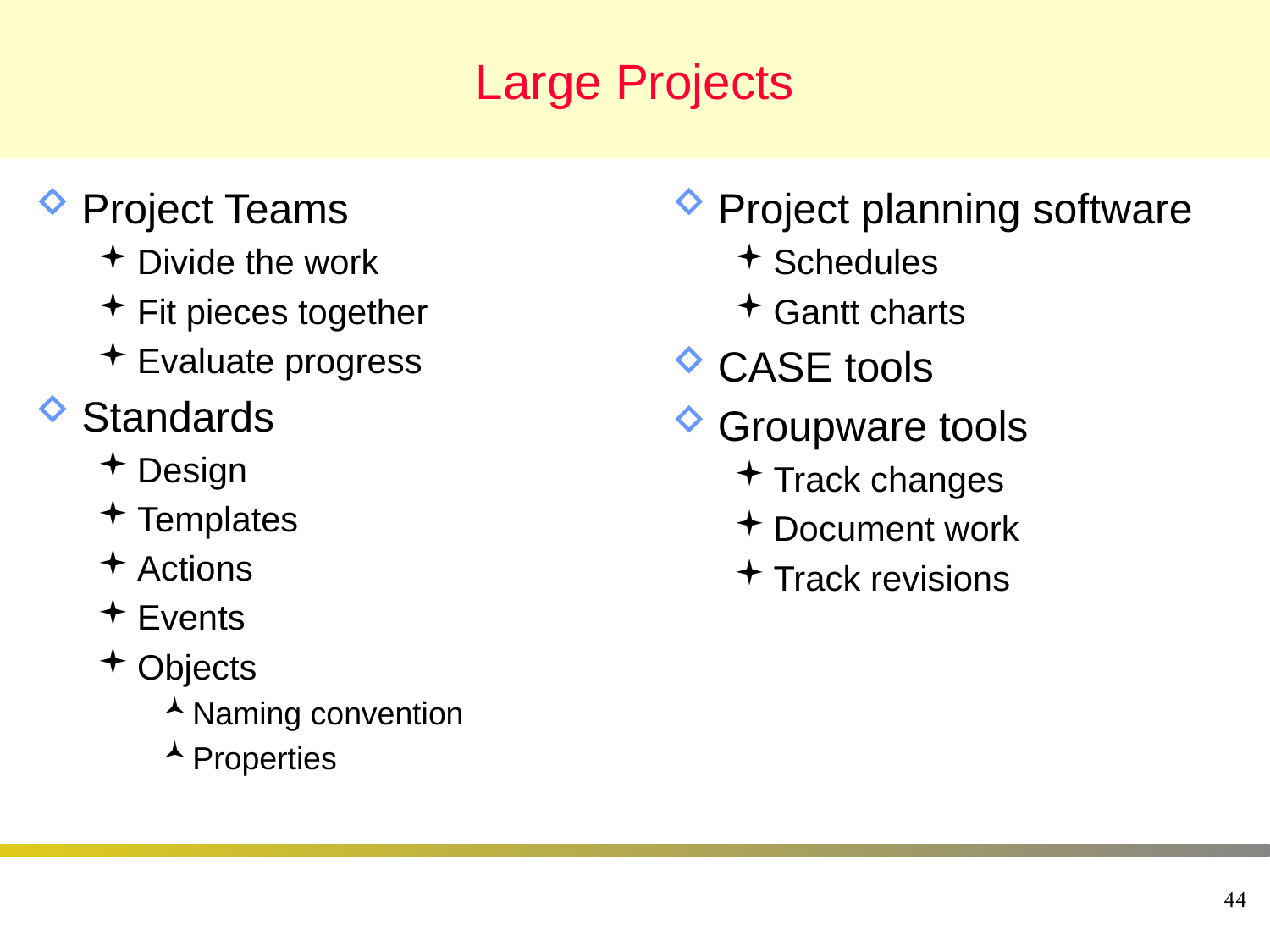

# Large Projects
Project Teams
Divide the work
Fit pieces together
Evaluate progress
Standards
Design
Templates
Actions
Events
Objects
Naming convention
Properties
Project planning software
Schedules
Gantt charts
CASE tools
Groupware tools
Track changes
Document work
Track revisions
44